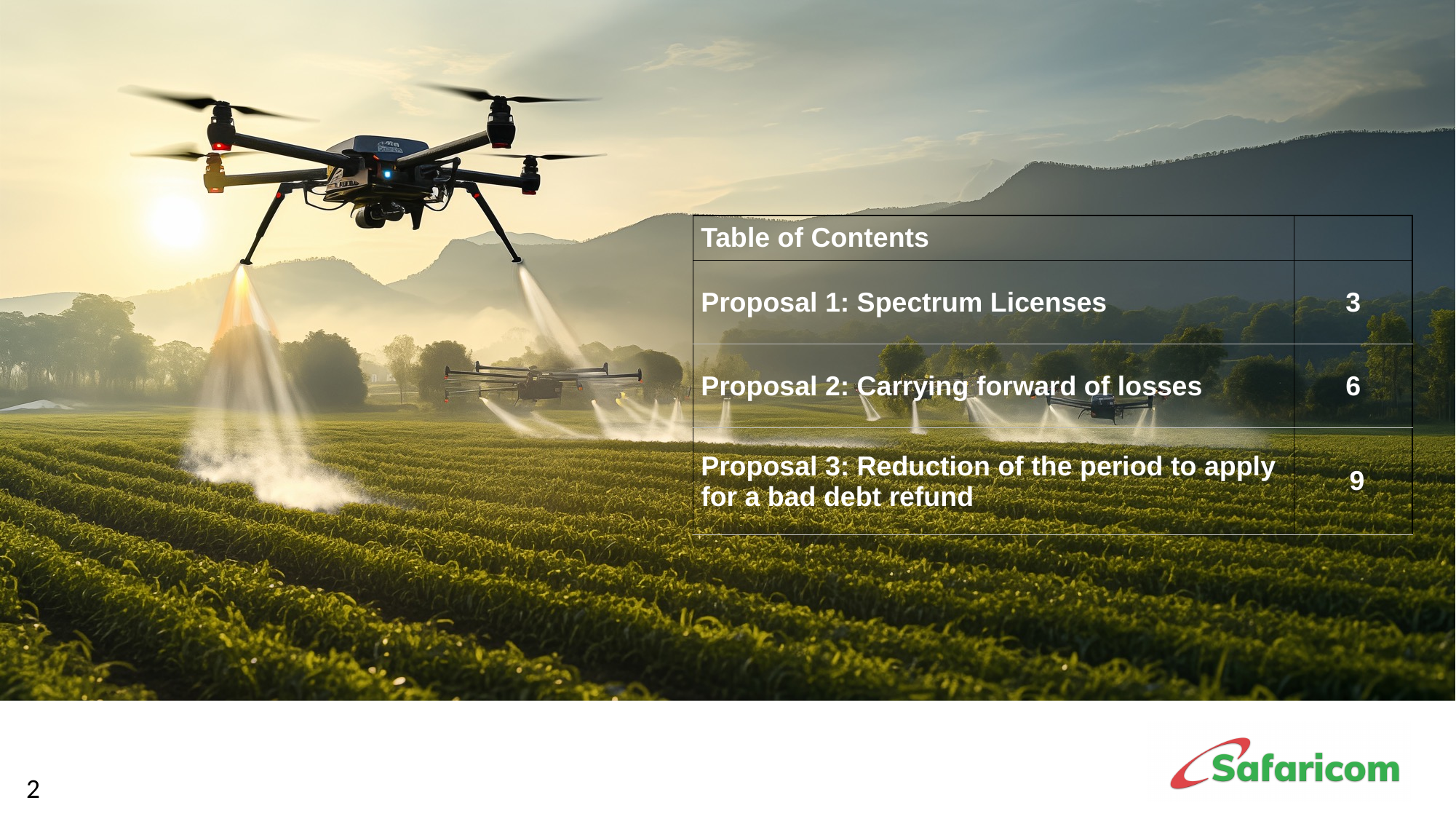

| Table of Contents |  |
| --- | --- |
| Proposal 1: Spectrum Licenses | 3 |
| Proposal 2: Carrying forward of losses | 6 |
| Proposal 3: Reduction of the period to apply for a bad debt refund | 9 |
2